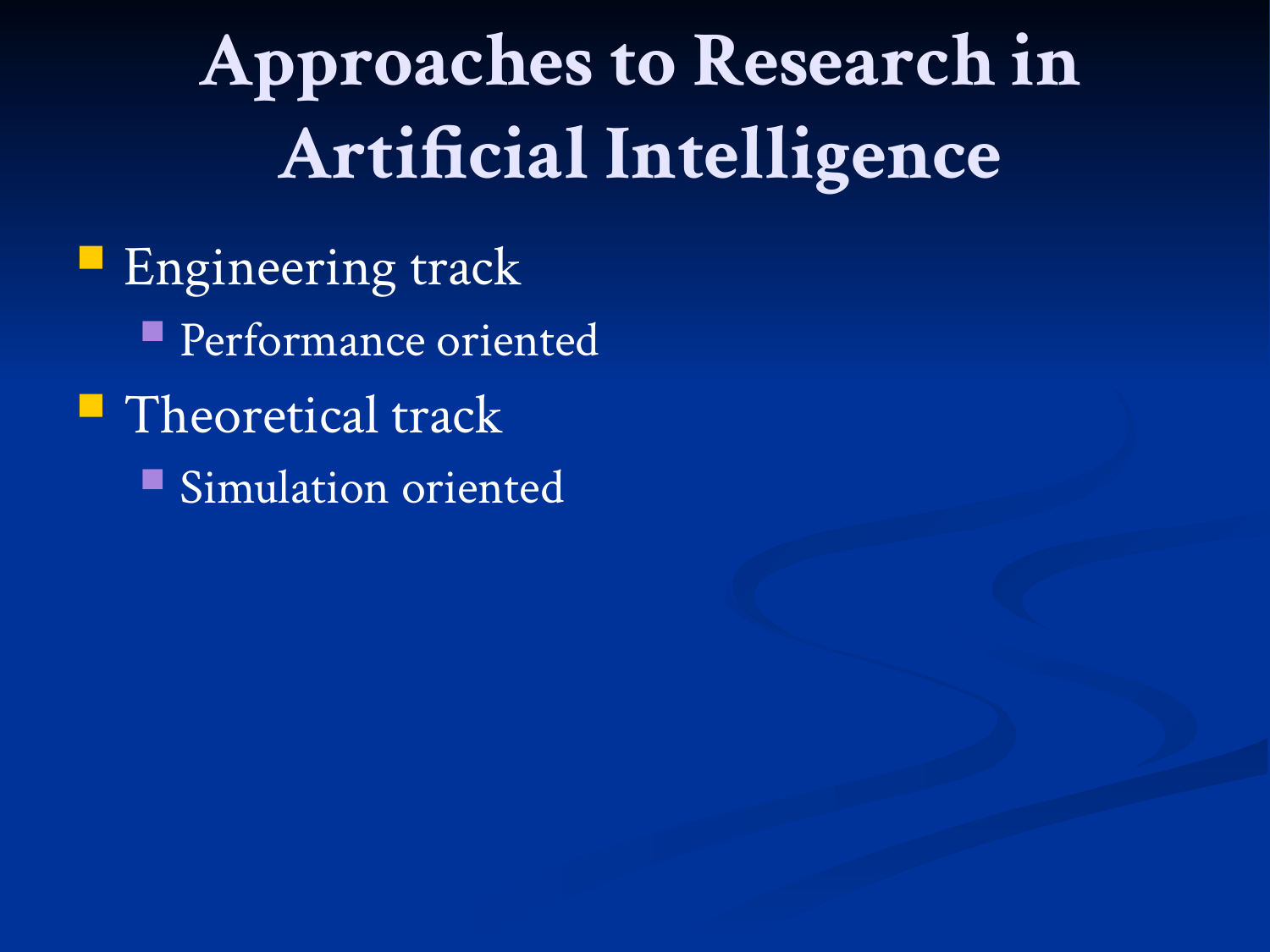

# Approaches to Research in Artificial Intelligence
Engineering track
Performance oriented
Theoretical track
Simulation oriented